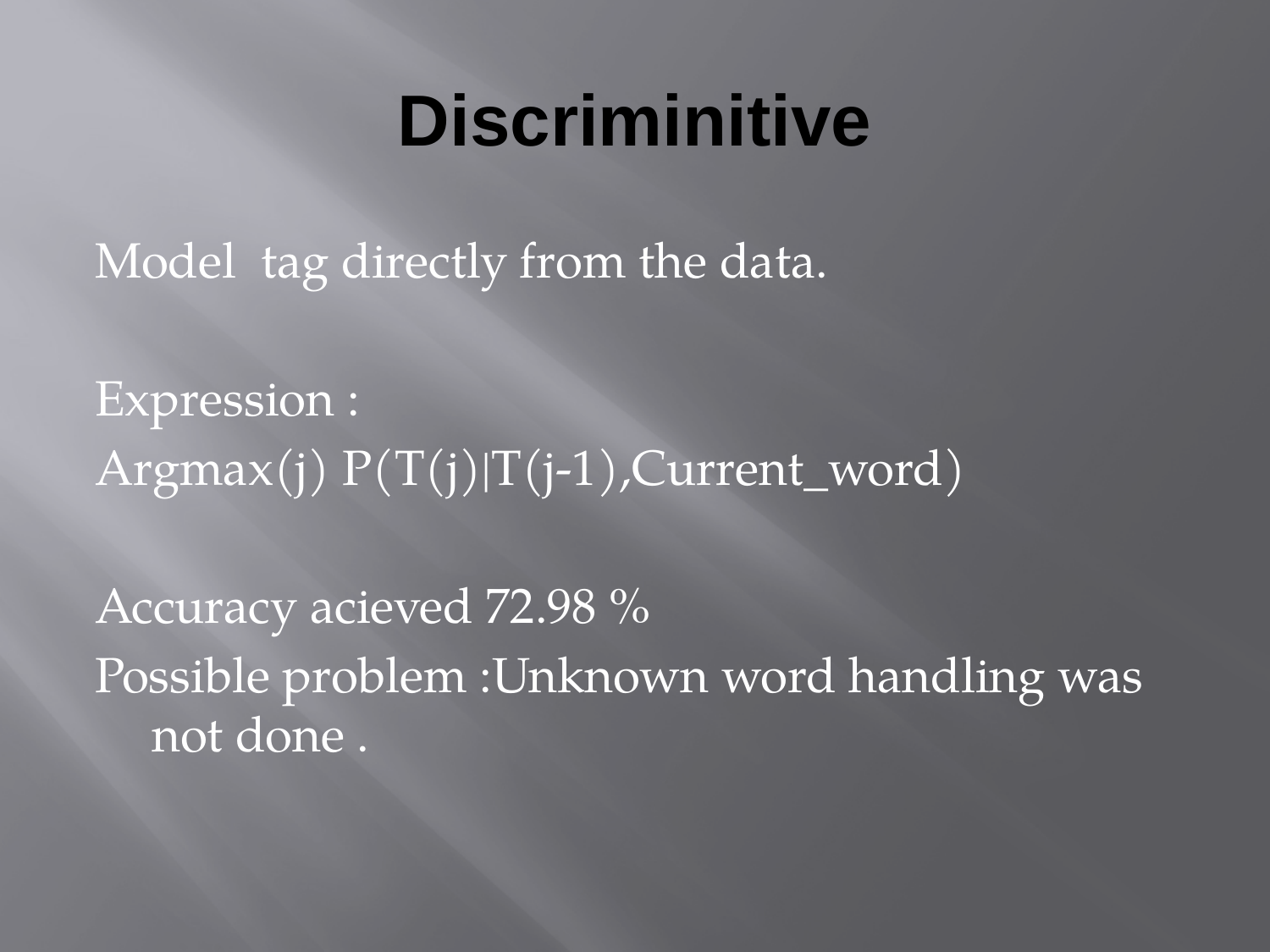

# Discriminitive
Model  tag directly from the data.

Expression :
Argmax(j) P(T(j)|T(j-1),Current_word)

Accuracy acieved 72.98 %
Possible problem :Unknown word handling was not done .